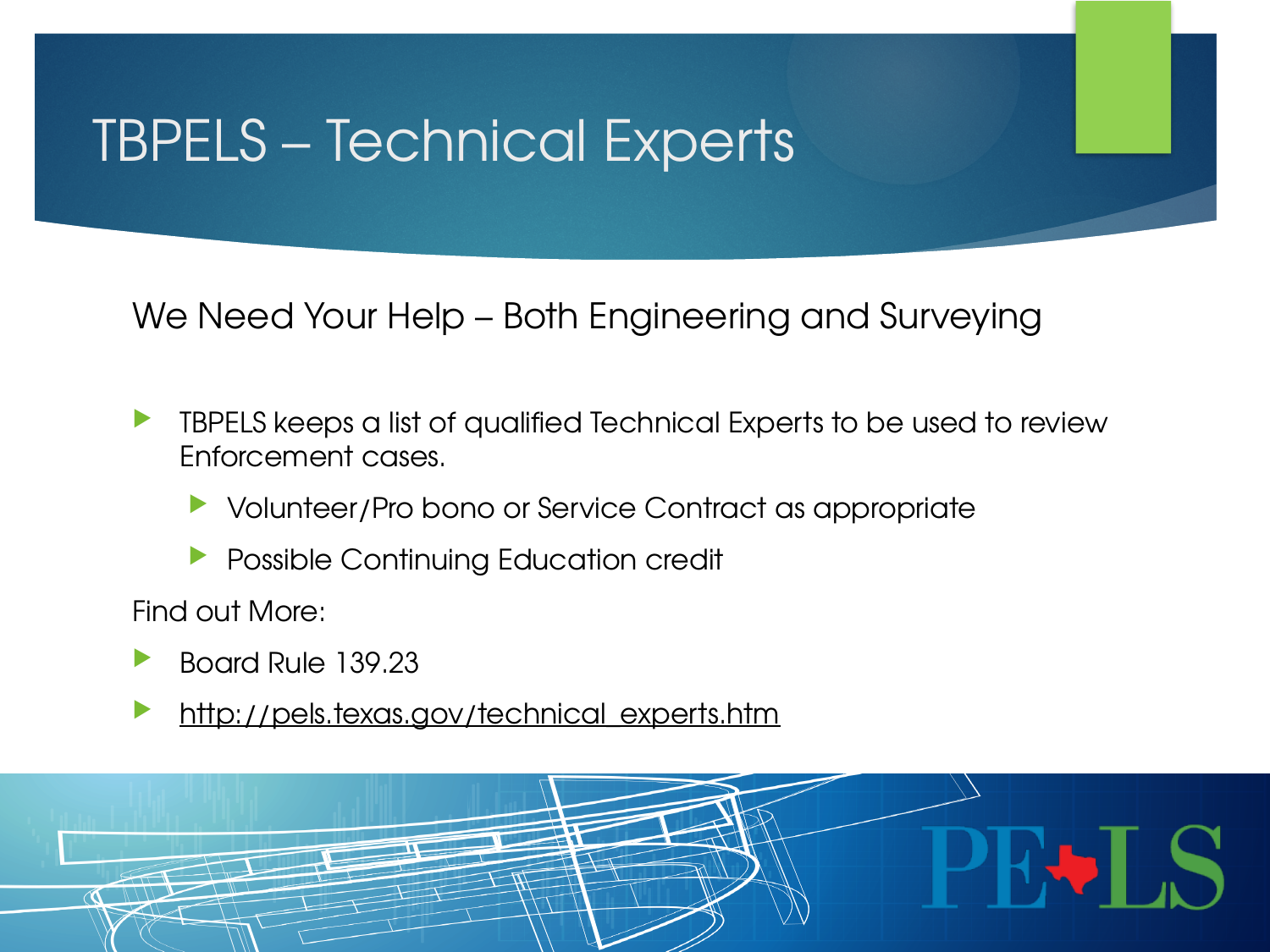

# TBPELS – Technical Experts
We Need Your Help – Both Engineering and Surveying

TBPELS keeps a list of qualified Technical Experts to be used to review Enforcement cases.
Volunteer/Pro bono or Service Contract as appropriate
Possible Continuing Education credit
Find out More:
Board Rule 139.23
http://pels.texas.gov/technical_experts.htm